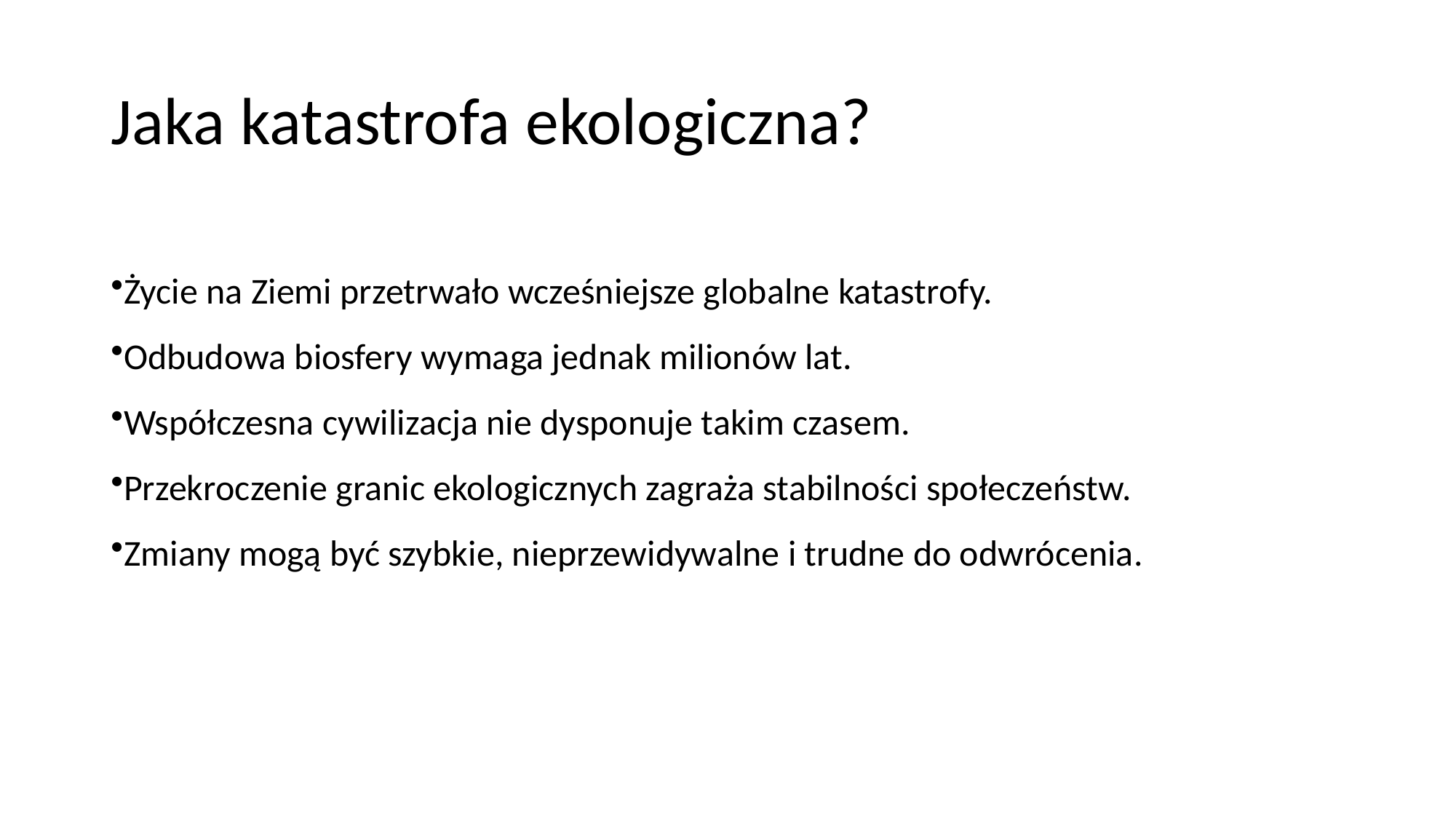

# Jaka katastrofa ekologiczna?
Życie na Ziemi przetrwało wcześniejsze globalne katastrofy.
Odbudowa biosfery wymaga jednak milionów lat.
Współczesna cywilizacja nie dysponuje takim czasem.
Przekroczenie granic ekologicznych zagraża stabilności społeczeństw.
Zmiany mogą być szybkie, nieprzewidywalne i trudne do odwrócenia.